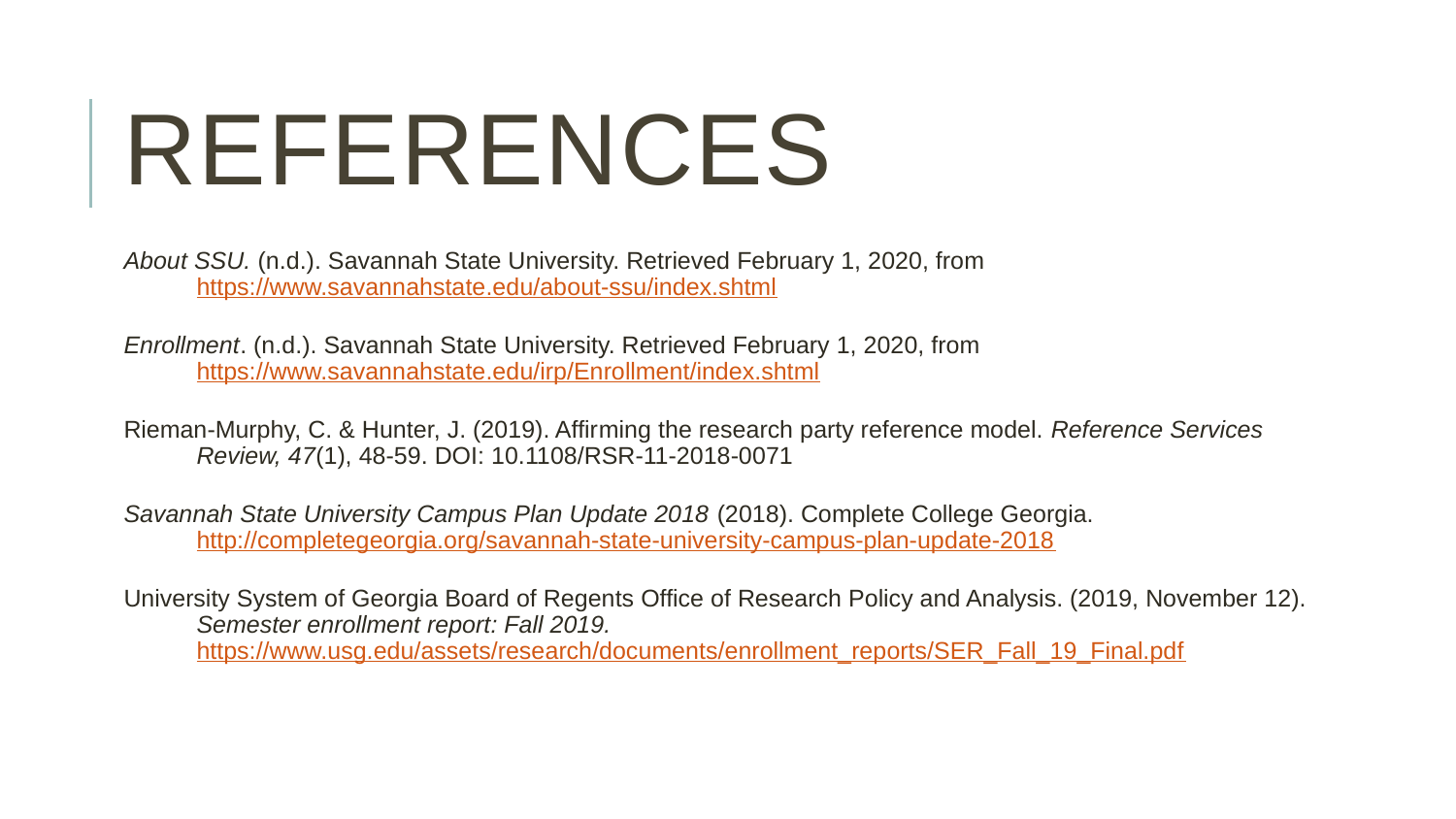

# References
About SSU. (n.d.). Savannah State University. Retrieved February 1, 2020, from https://www.savannahstate.edu/about-ssu/index.shtml
Enrollment. (n.d.). Savannah State University. Retrieved February 1, 2020, from https://www.savannahstate.edu/irp/Enrollment/index.shtml
Rieman-Murphy, C. & Hunter, J. (2019). Affir​ming the research party reference model. Reference Services Review, 47(1), 48-59. DOI: 10.1108/RSR-11-2018-0071
Savannah State University Campus Plan Update 2018 (2018). Complete College Georgia. http://completegeorgia.org/savannah-state-university-campus-plan-update-2018
University System of Georgia Board of Regents Office of Research Policy and Analysis. (2019, November 12). Semester enrollment report: Fall 2019. https://www.usg.edu/assets/research/documents/enrollment_reports/SER_Fall_19_Final.pdf